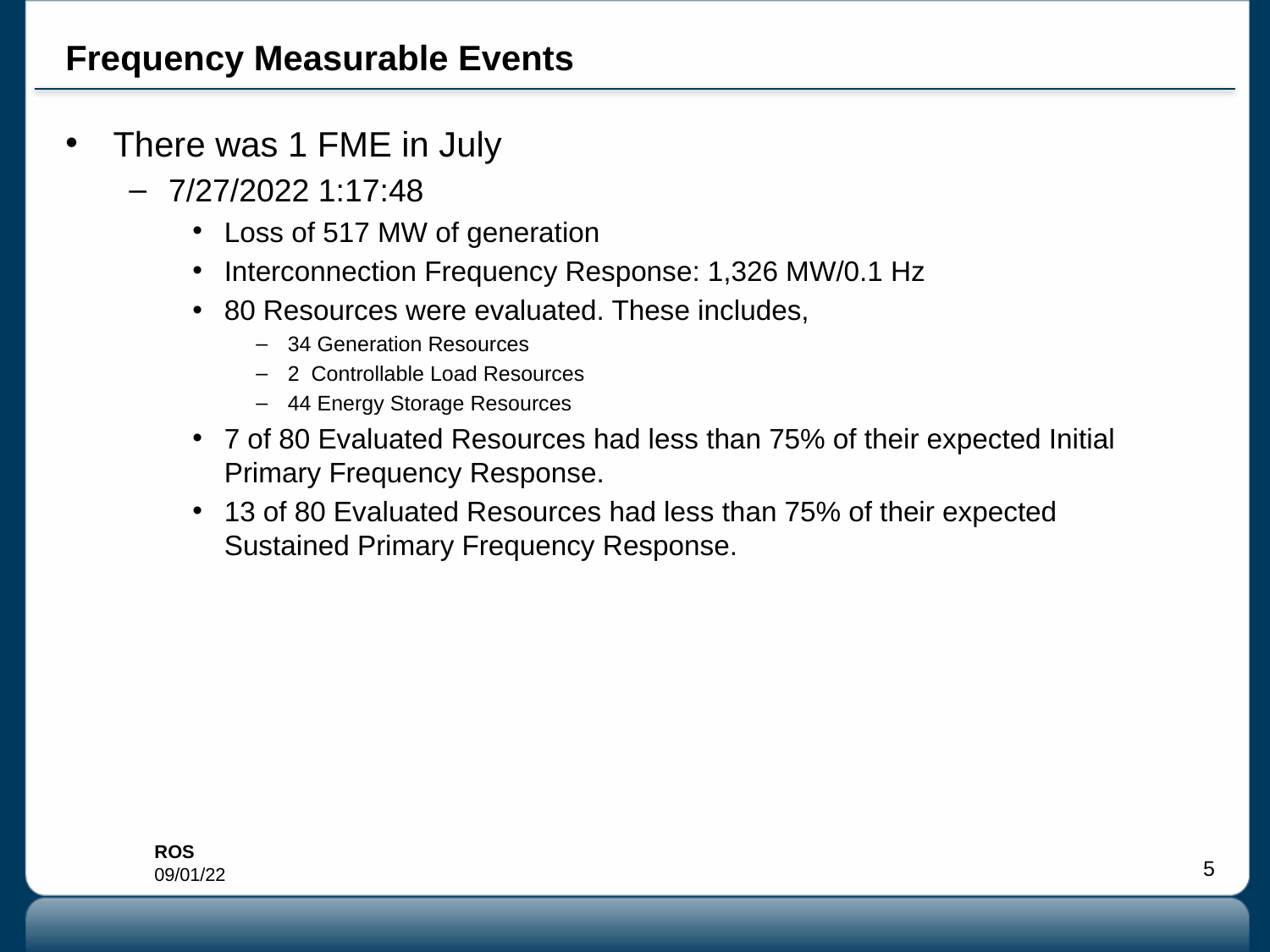

# Frequency Measurable Events
There was 1 FME in July
7/27/2022 1:17:48
Loss of 517 MW of generation
Interconnection Frequency Response: 1,326 MW/0.1 Hz
80 Resources were evaluated. These includes,
34 Generation Resources
2  Controllable Load Resources
44 Energy Storage Resources
7 of 80 Evaluated Resources had less than 75% of their expected Initial Primary Frequency Response.
13 of 80 Evaluated Resources had less than 75% of their expected Sustained Primary Frequency Response.